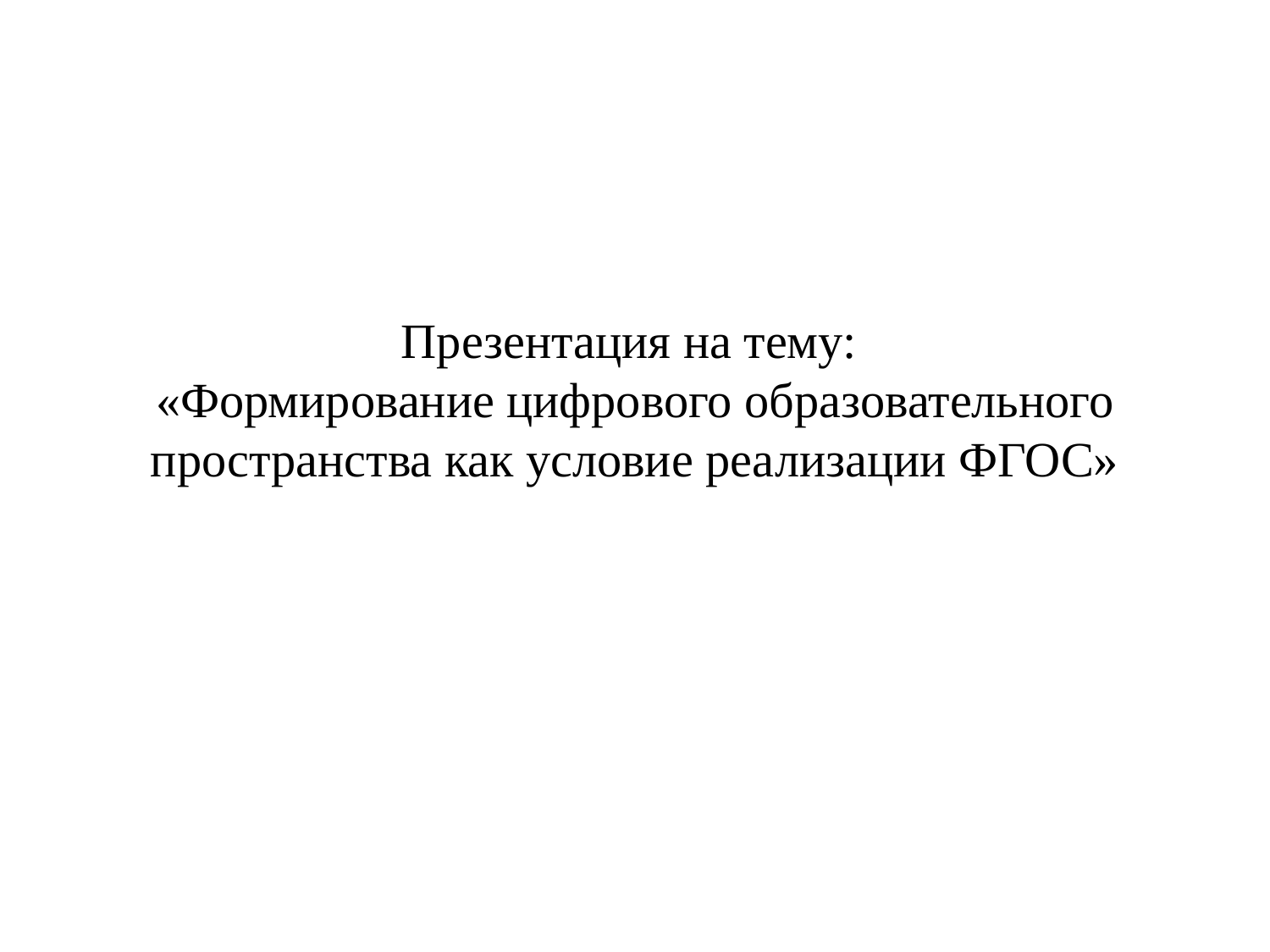

# Презентация на тему: «Формирование цифрового образовательного пространства как условие реализации ФГОС»